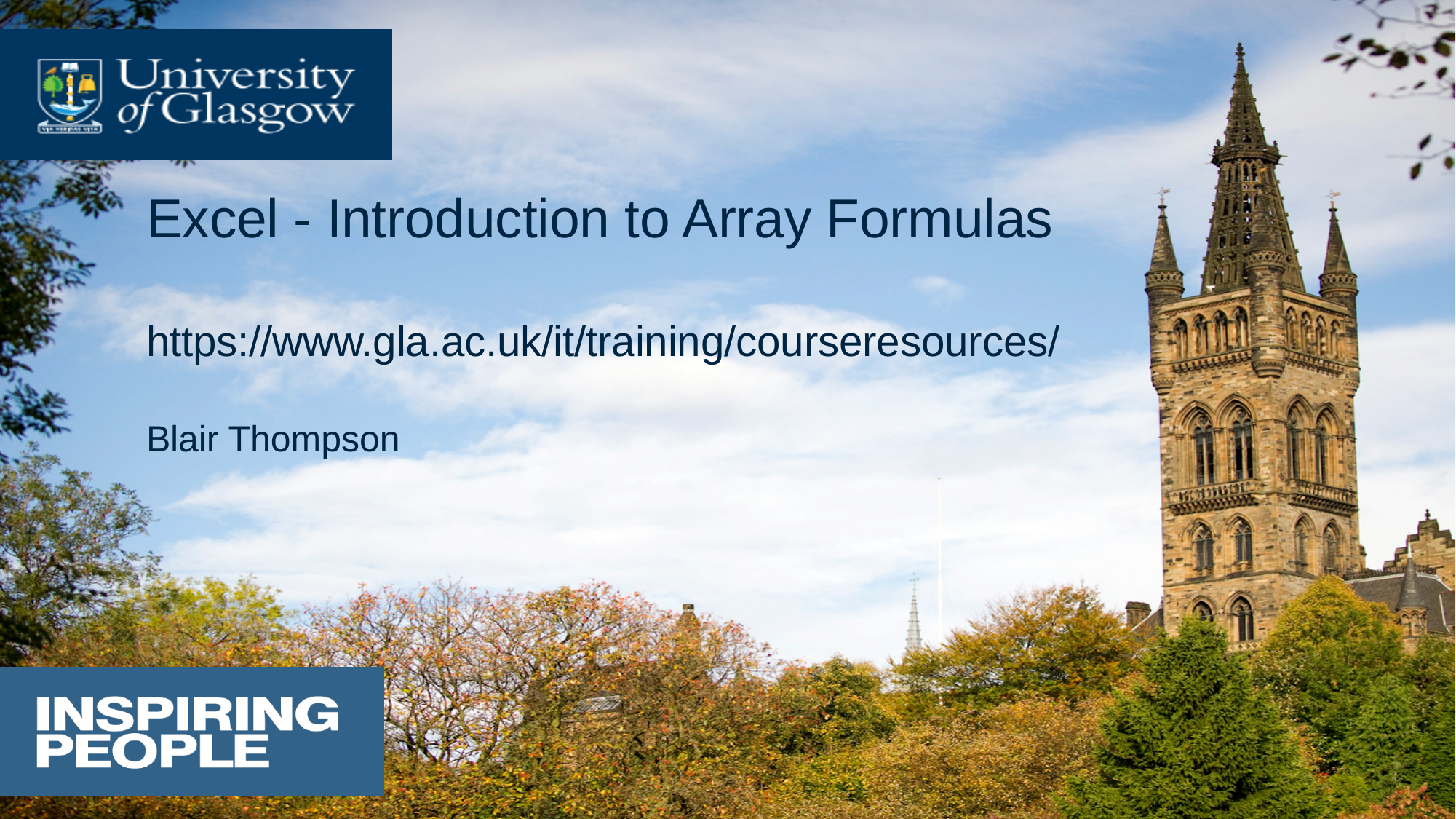

# Excel - Introduction to Array Formulas https://www.gla.ac.uk/it/training/courseresources/
Blair Thompson